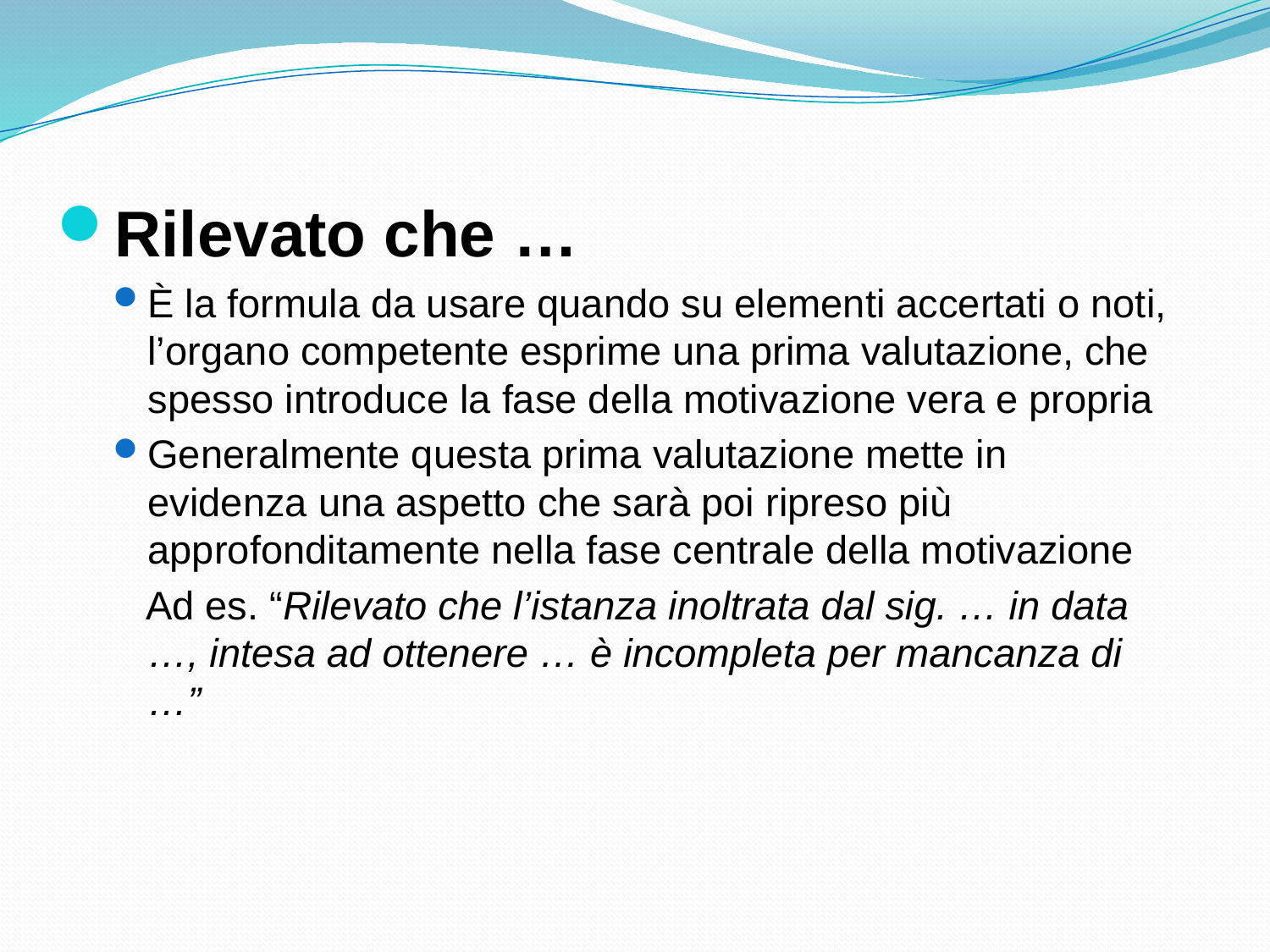

Rilevato che …
È la formula da usare quando su elementi accertati o noti, l’organo competente esprime una prima valutazione, che spesso introduce la fase della motivazione vera e propria
Generalmente questa prima valutazione mette in evidenza una aspetto che sarà poi ripreso più approfonditamente nella fase centrale della motivazione
   Ad es. “Rilevato che l’istanza inoltrata dal sig. … in data …, intesa ad ottenere … è incompleta per mancanza di …”